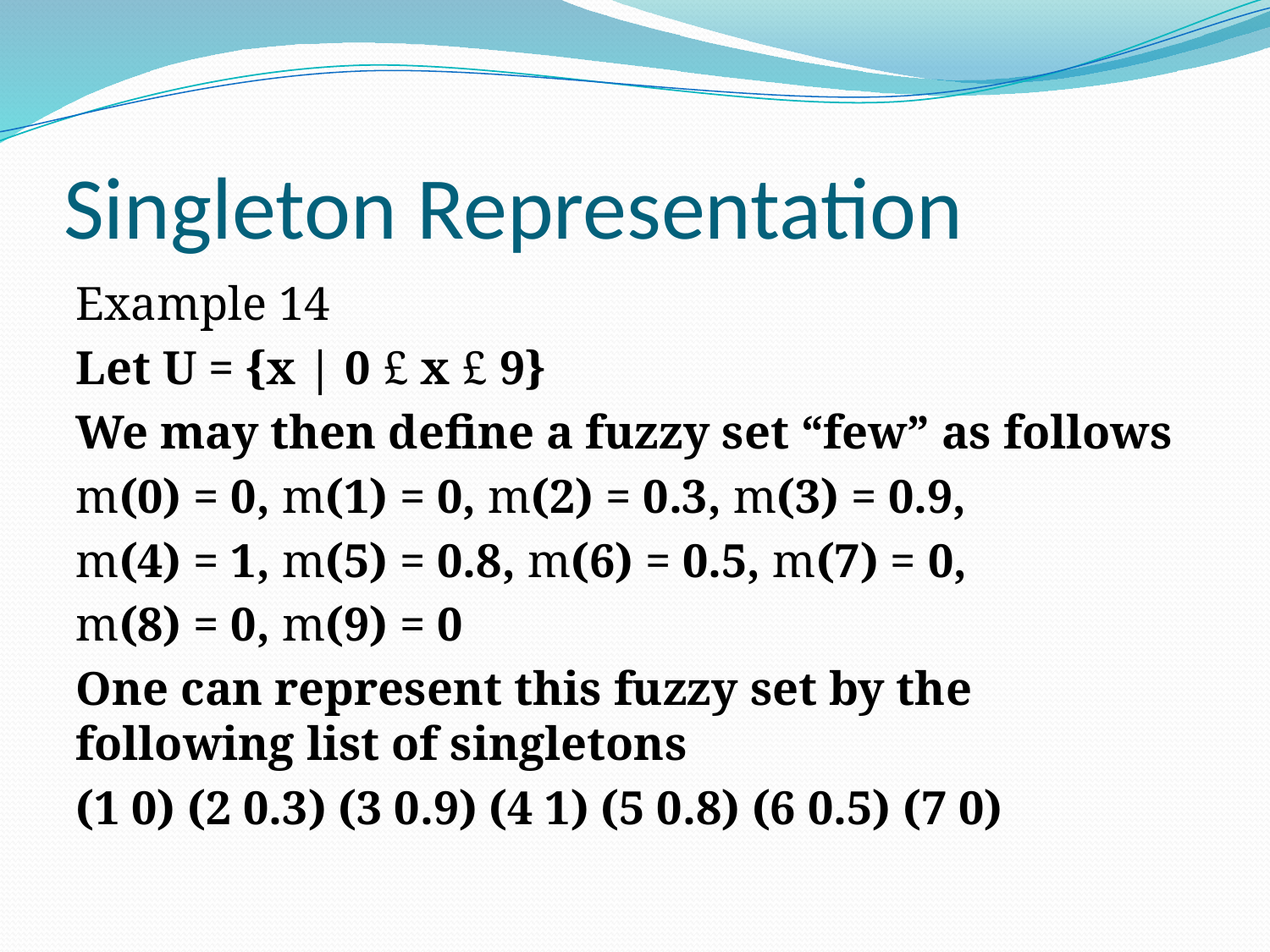

# Singleton Representation
Example 14
Let U = {x | 0 £ x £ 9}
We may then define a fuzzy set “few” as follows
m(0) = 0, m(1) = 0, m(2) = 0.3, m(3) = 0.9,
m(4) = 1, m(5) = 0.8, m(6) = 0.5, m(7) = 0,
m(8) = 0, m(9) = 0
One can represent this fuzzy set by the following list of singletons
(1 0) (2 0.3) (3 0.9) (4 1) (5 0.8) (6 0.5) (7 0)